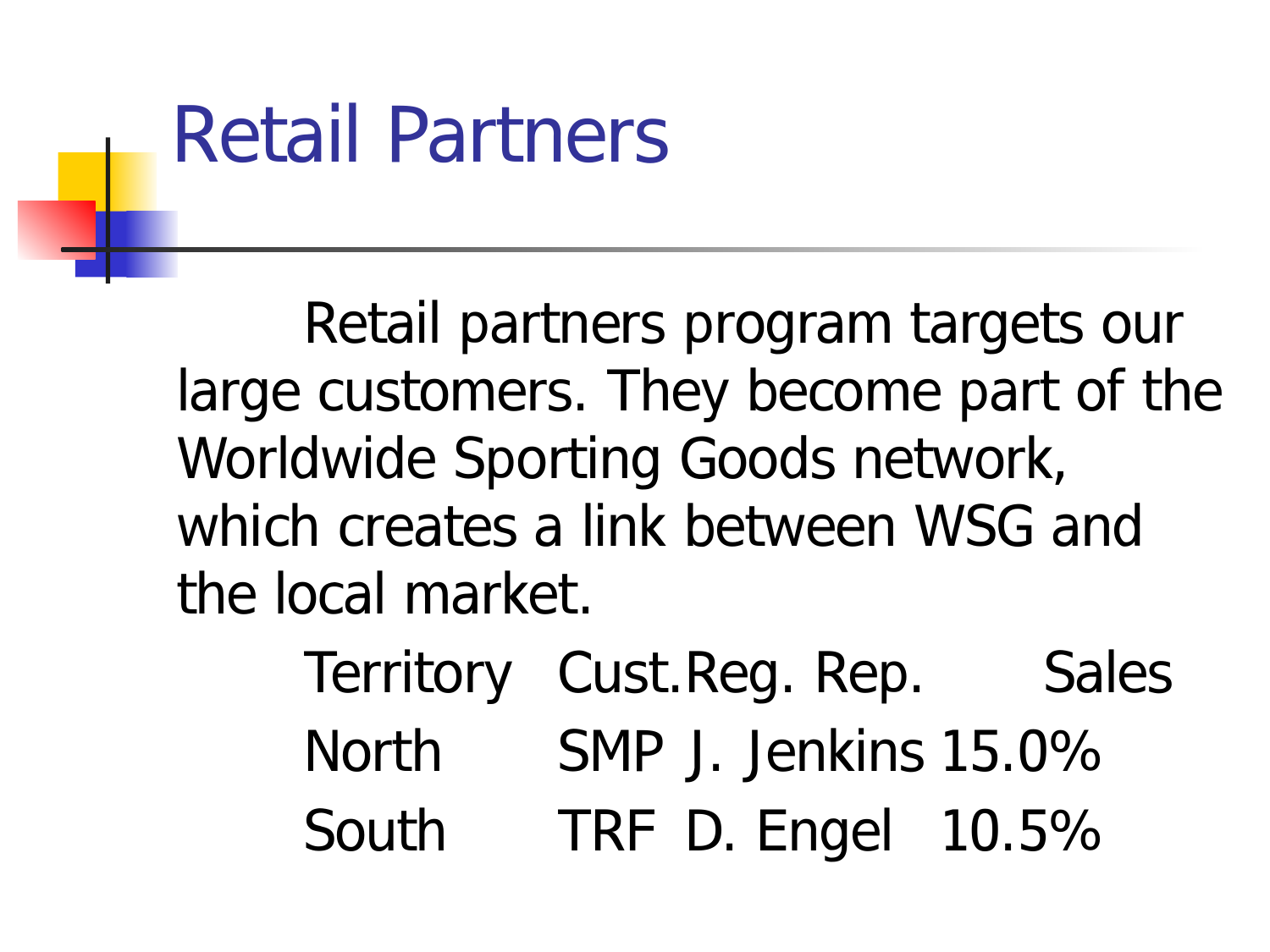

# Retail Partners
	Retail partners program targets our large customers. They become part of the Worldwide Sporting Goods network, which creates a link between WSG and the local market.
	Territory	Cust.	Reg. Rep.	      Sales
	North	SMP	J. Jenkins	15.0%
	South	TRF	D. Engel	10.5%